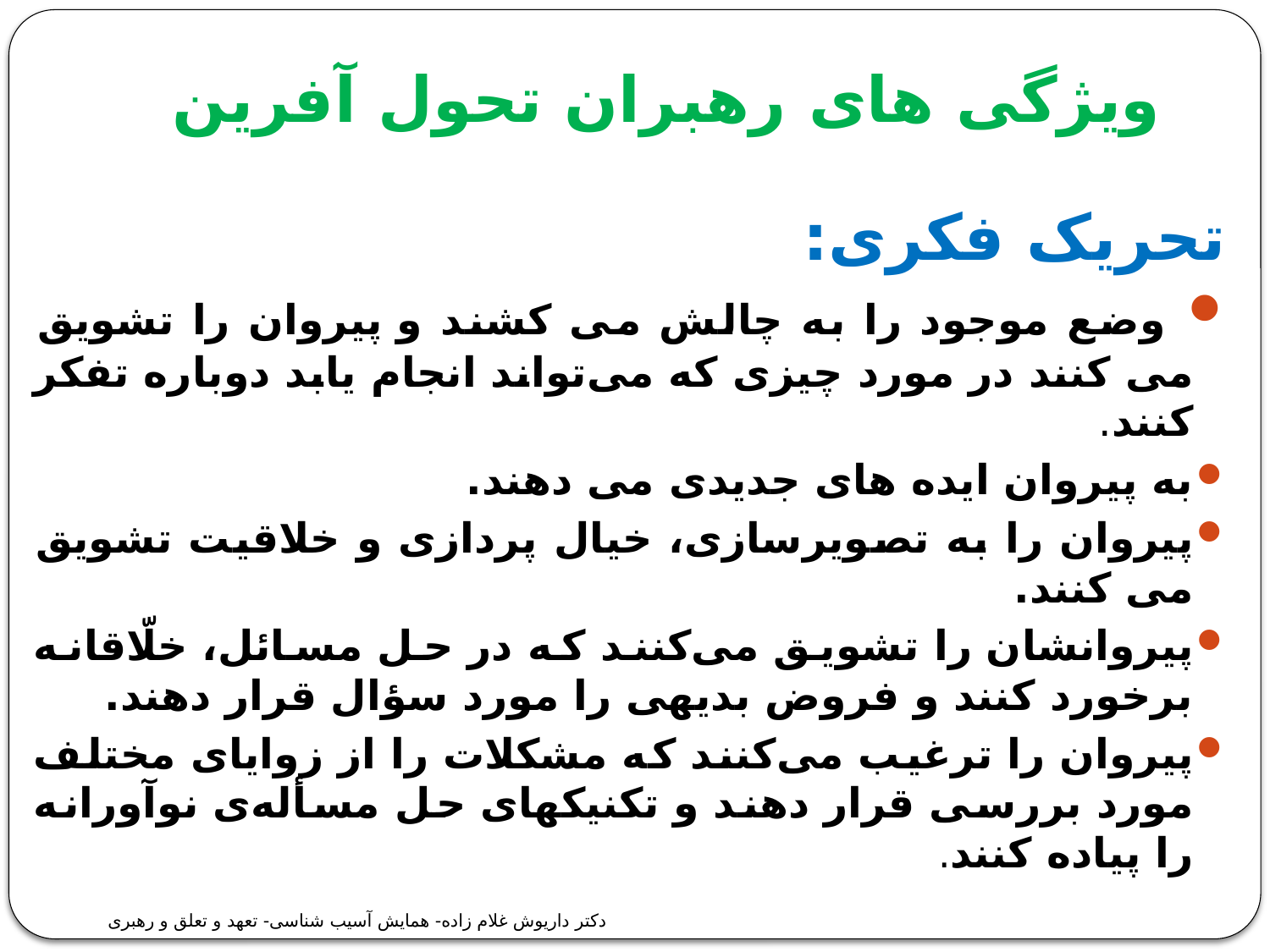

# ویژگی های رهبران تحول آفرین
تحریک فکری:
 وضع موجود را به چالش می کشند و پیروان را تشویق می کنند در مورد چیزی که می‌تواند انجام یابد دوباره تفکر کنند.
به پیروان ایده های جدیدی می دهند.
پیروان را به تصویرسازی، خیال پردازی و خلاقیت تشویق می کنند.
پیروانشان را تشویق می‌کنند که در حل مسائل، خلّاقانه برخورد کنند و فروض بدیهی را مورد سؤال قرار دهند.
پیروان را ترغیب می‌کنند که مشکلات را از زوایای مختلف مورد بررسی قرار دهند و تکنیکهای حل مسأله‌ی نوآورانه را پیاده کنند.
دکتر داریوش غلام زاده- همایش آسیب شناسی- تعهد و تعلق و رهبری